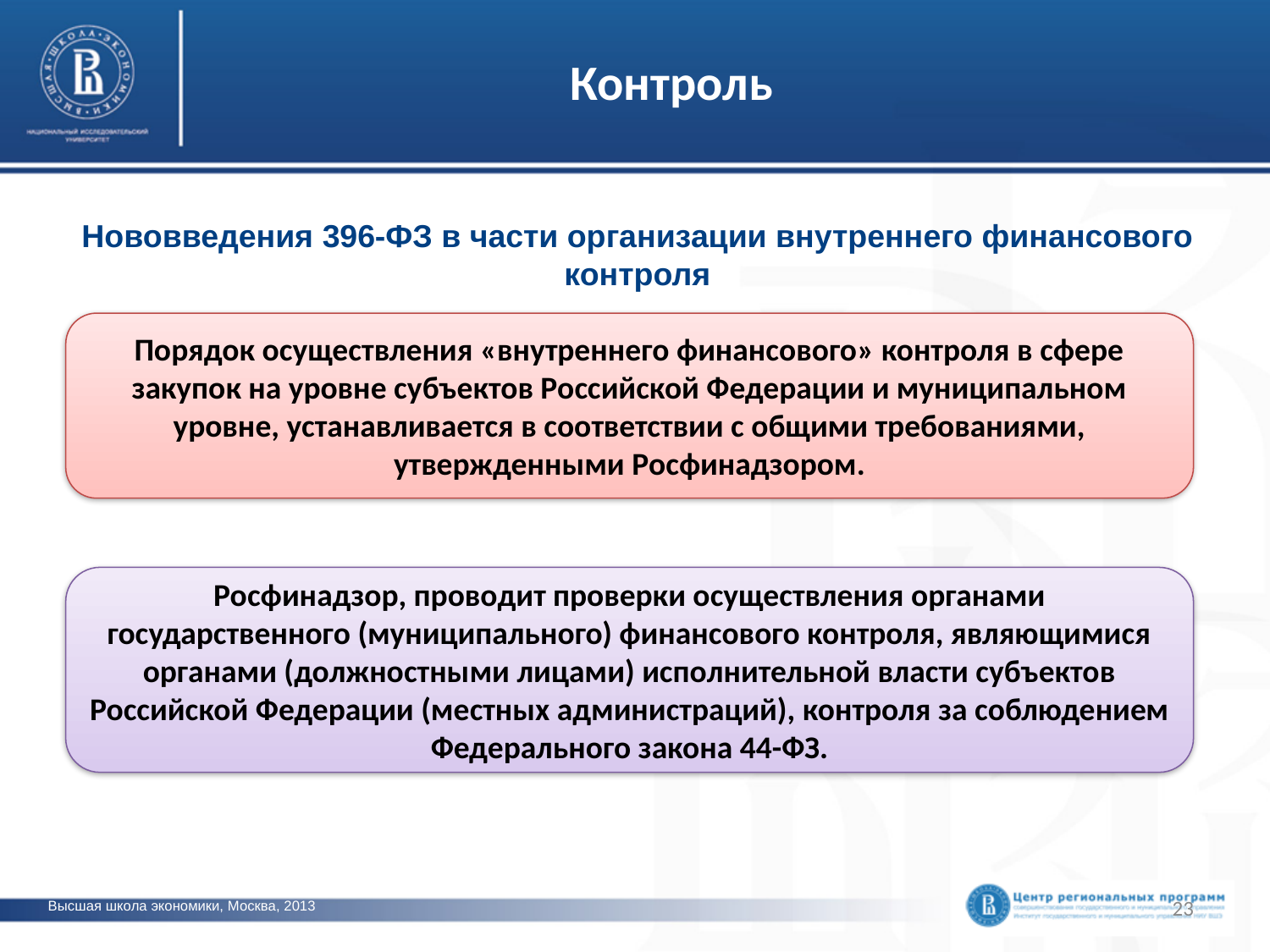

# Контроль

Нововведения 396-ФЗ в части организации внутреннего финансового контроля

Порядок осуществления «внутреннего финансового» контроля в сфере закупок на уровне субъектов Российской Федерации и муниципальном уровне, устанавливается в соответствии с общими требованиями, утвержденными Росфинадзором.
фото
Росфинадзор, проводит проверки осуществления органами государственного (муниципального) финансового контроля, являющимися органами (должностными лицами) исполнительной власти субъектов Российской Федерации (местных администраций), контроля за соблюдением Федерального закона 44-ФЗ.
23
Высшая школа экономики, Москва, 2013